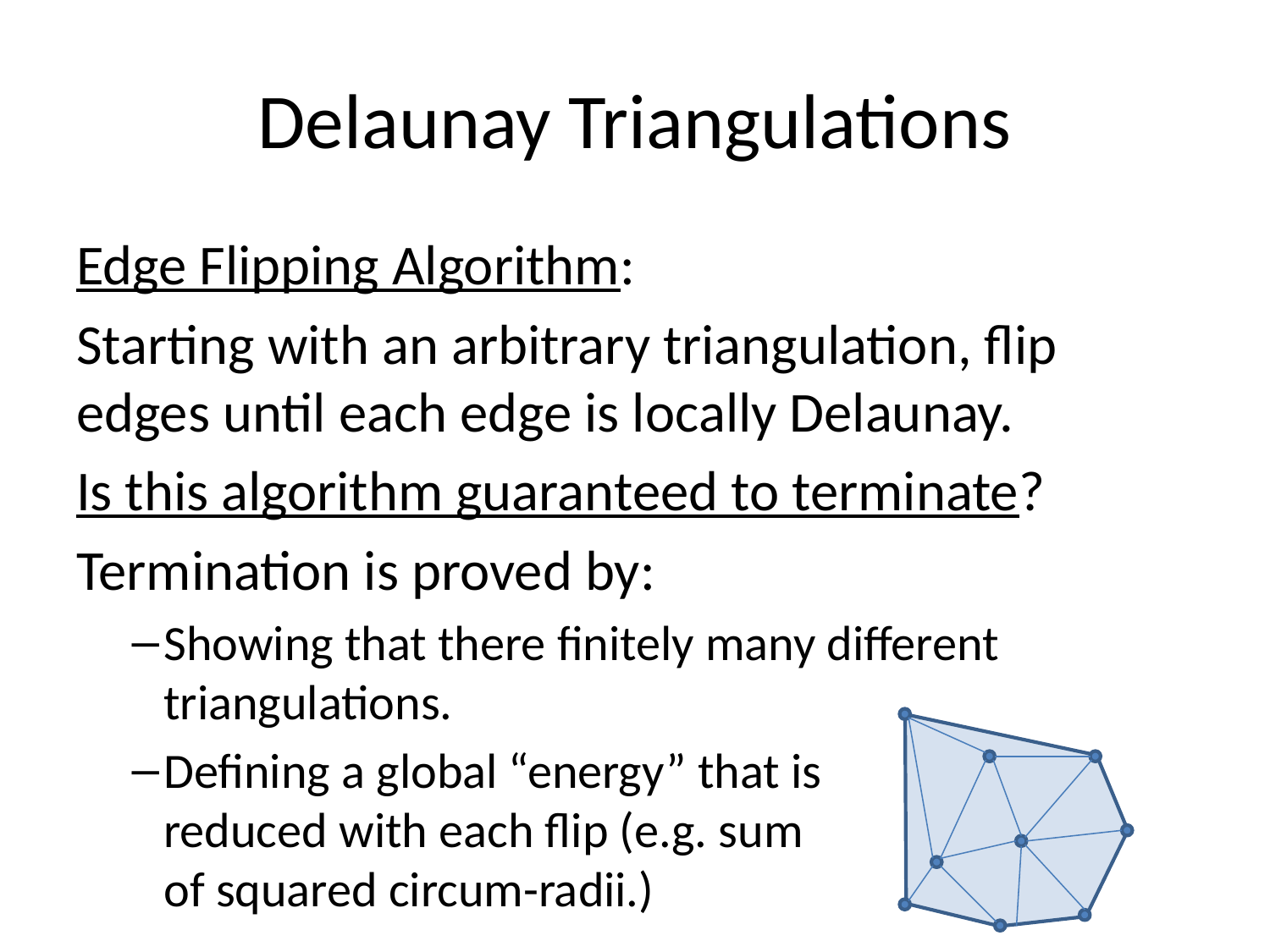

# Delaunay Triangulations
Edge Flipping Algorithm:
Starting with an arbitrary triangulation, flip edges until each edge is locally Delaunay.
Is this algorithm guaranteed to terminate?
Termination is proved by:
Showing that there finitely many different triangulations.
Defining a global “energy” that is
reduced with each flip (e.g. sum
of squared circum-radii.)